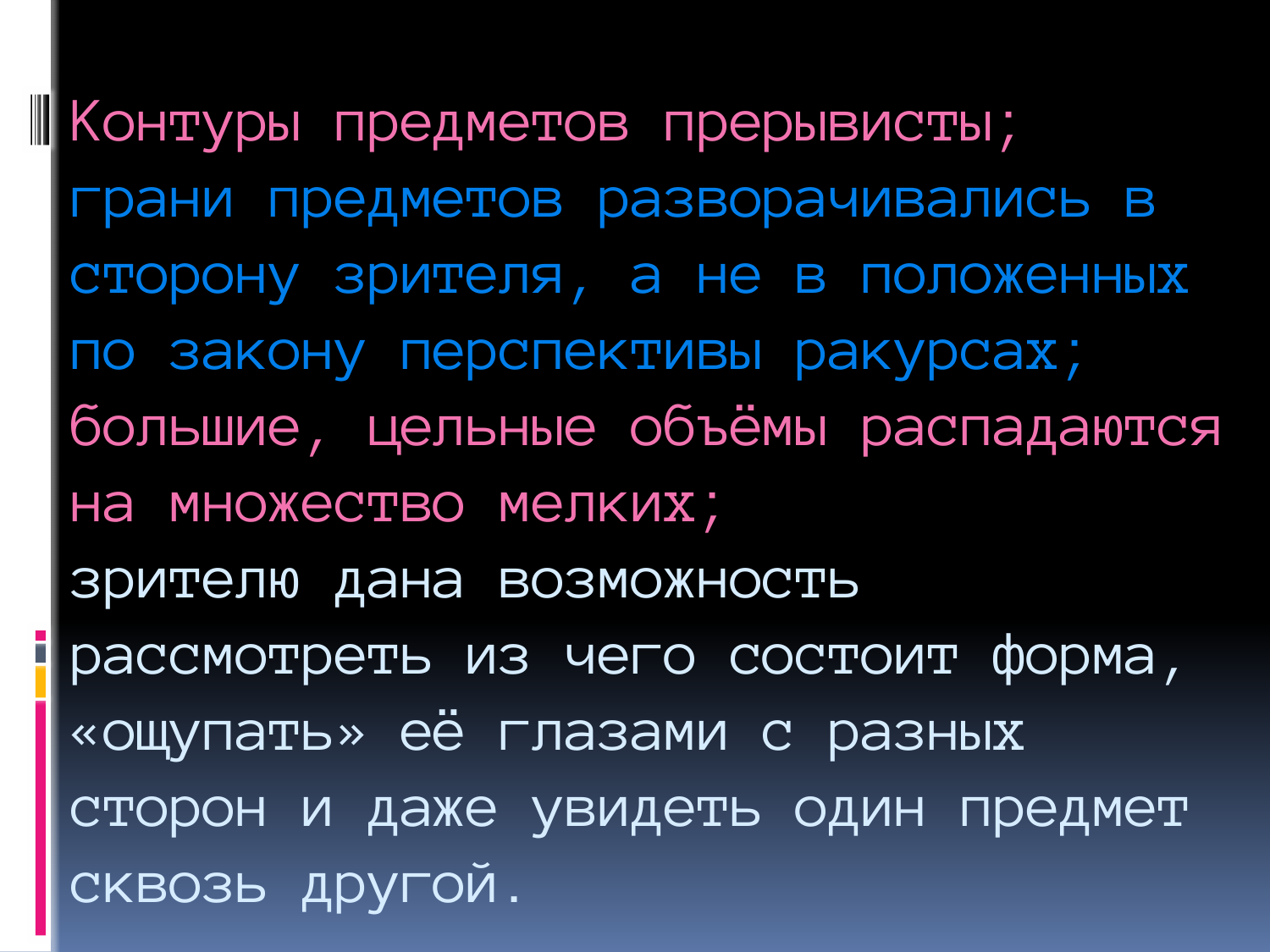

# Контуры предметов прерывисты; грани предметов разворачивались в сторону зрителя, а не в положенных по закону перспективы ракурсах; большие, цельные объёмы распадаются на множество мелких; зрителю дана возможность рассмотреть из чего состоит форма, «ощупать» её глазами с разных сторон и даже увидеть один предмет сквозь другой.